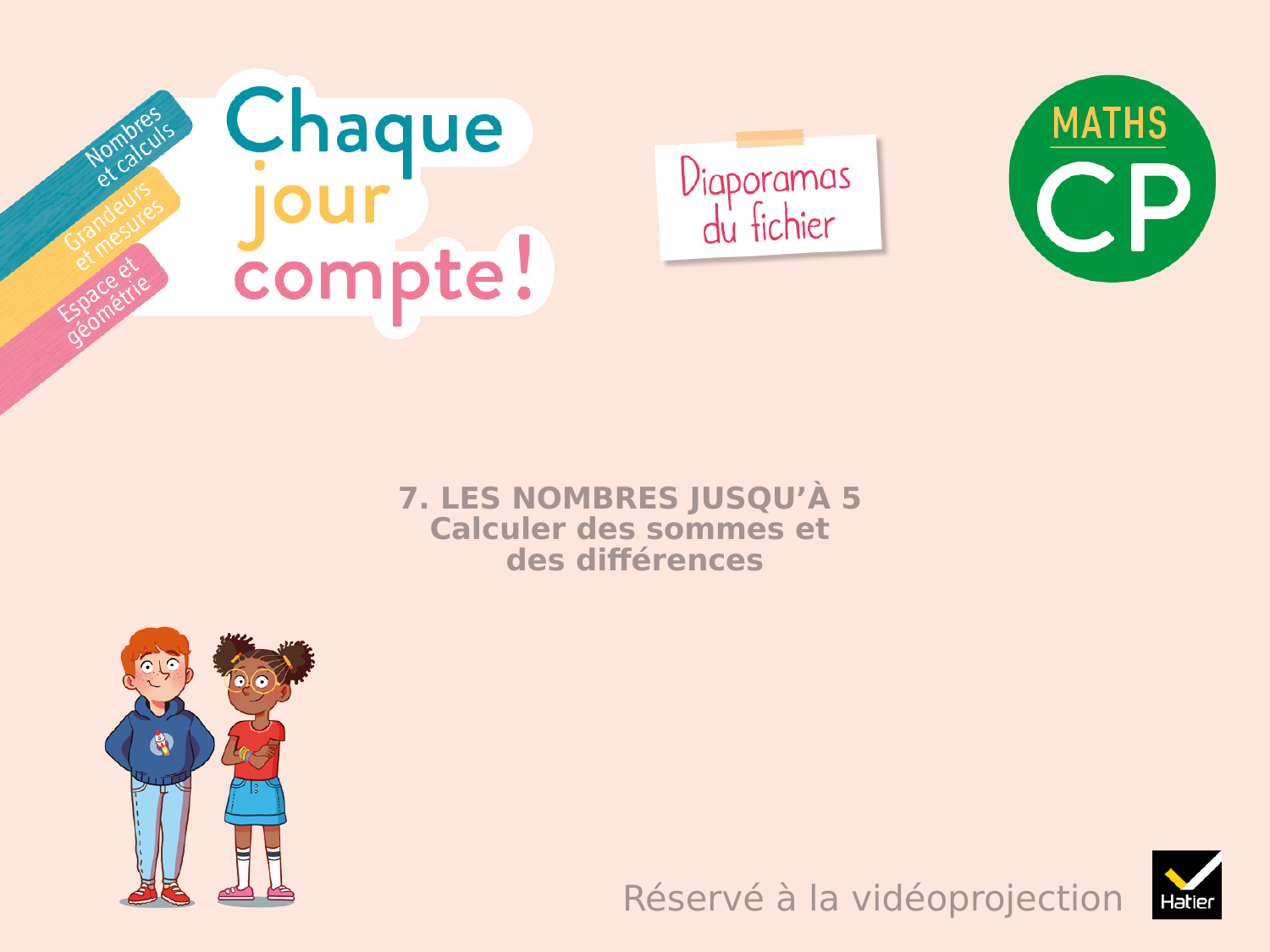

# 7. LES NOMBRES JUSQU’À 5 Calculer des sommes et des différences
Réservé à la vidéoprojection